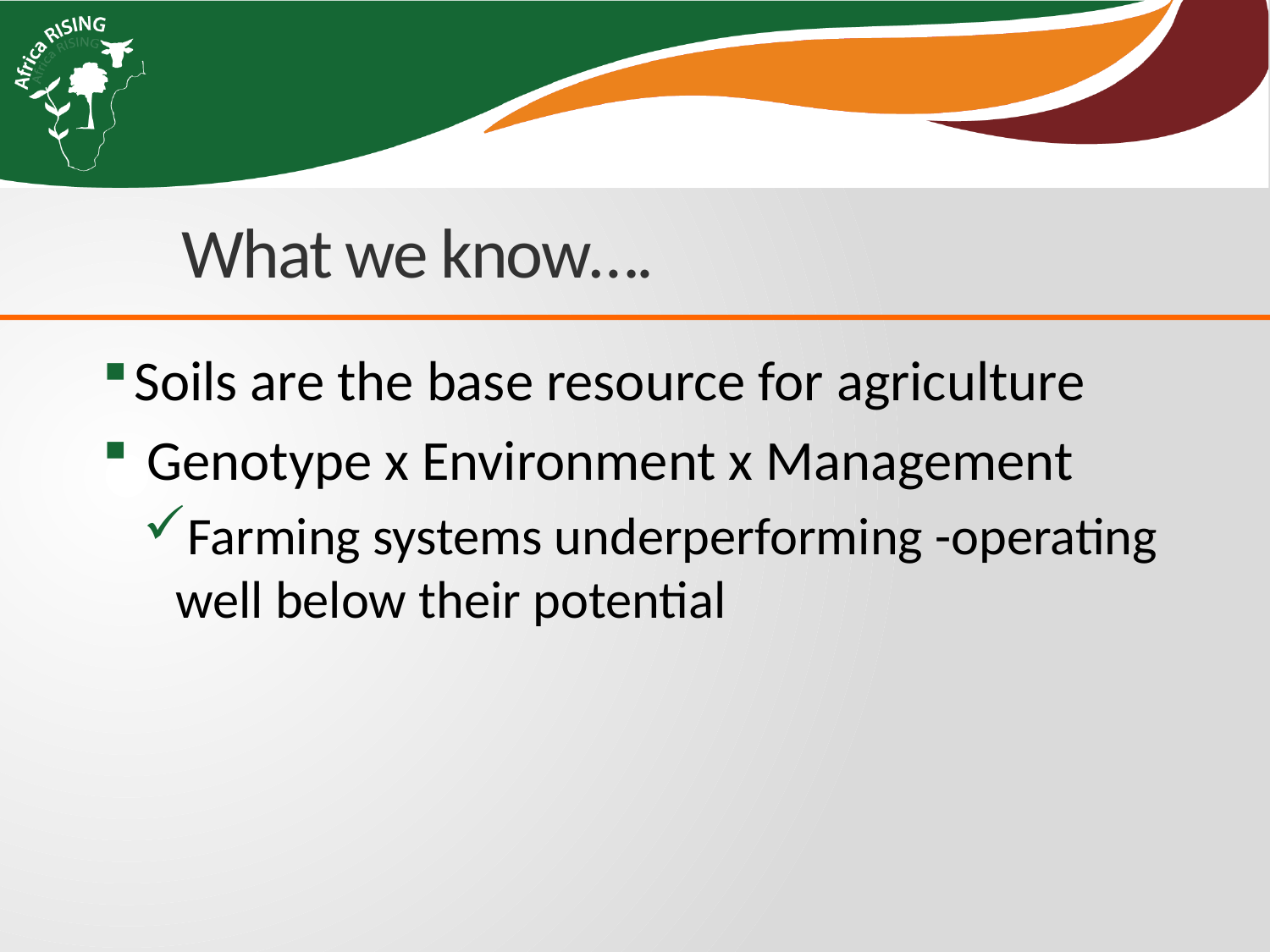

# What we know….

Soils are the base resource for agriculture
 Genotype x Environment x Management
Farming systems underperforming -operating well below their potential